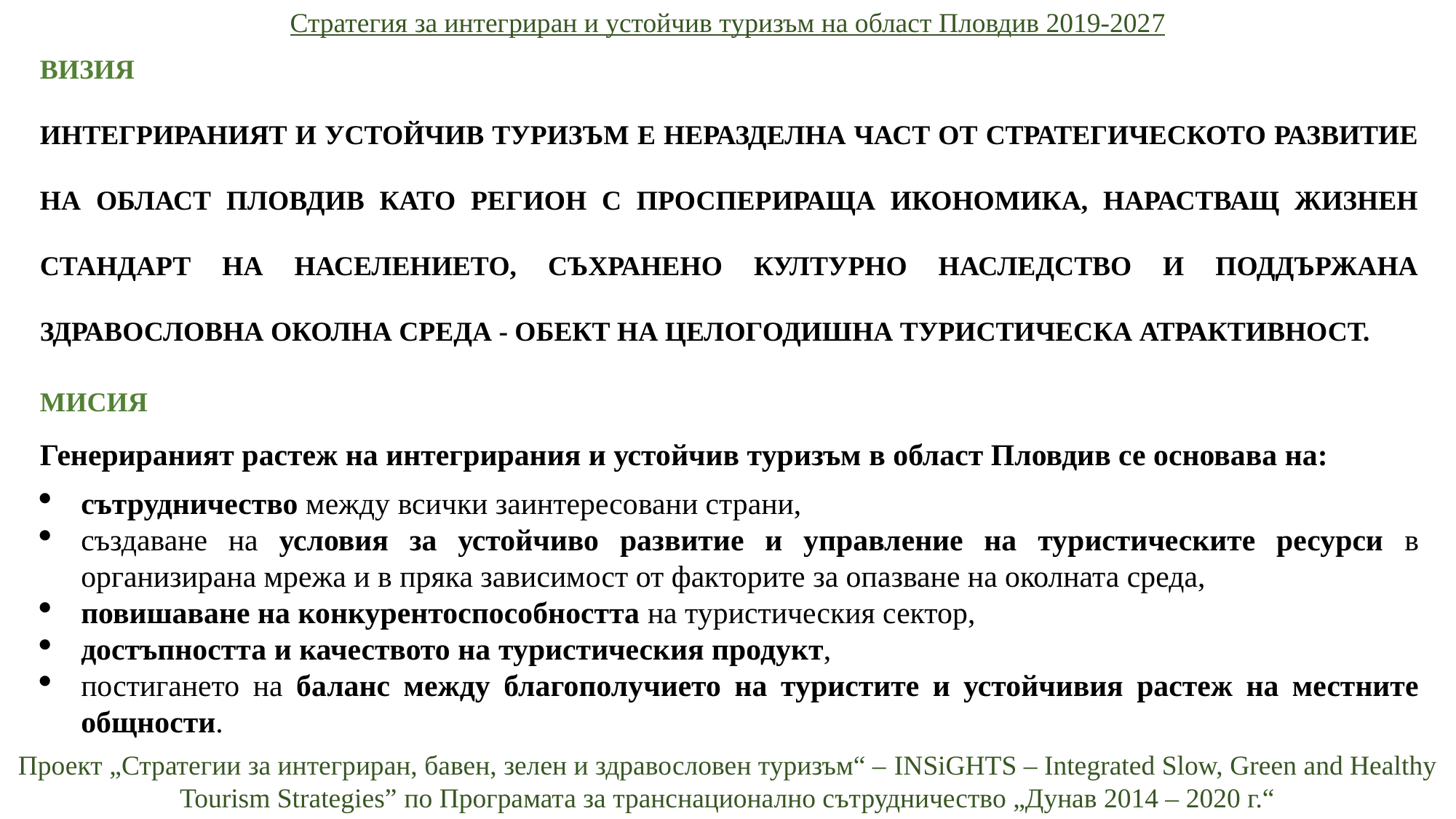

Стратегия за интегриран и устойчив туризъм на област Пловдив 2019-2027
ВИЗИЯ
ИНТЕГРИРАНИЯТ И УСТОЙЧИВ ТУРИЗЪМ Е НЕРАЗДЕЛНА ЧАСТ ОТ СТРАТЕГИЧЕСКОТО РАЗВИТИЕ НА ОБЛАСТ ПЛОВДИВ КАТО РЕГИОН С ПРОСПЕРИРАЩА ИКОНОМИКА, НАРАСТВАЩ ЖИЗНЕН СТАНДАРТ НА НАСЕЛЕНИЕТО, СЪХРАНЕНО КУЛТУРНО НАСЛЕДСТВО И ПОДДЪРЖАНА ЗДРАВОСЛОВНА ОКОЛНА СРЕДА - ОБЕКТ НА ЦЕЛОГОДИШНА ТУРИСТИЧЕСКА АТРАКТИВНОСТ.

МИСИЯ
Генерираният растеж на интегрирания и устойчив туризъм в област Пловдив се основава на:
сътрудничество между всички заинтересовани страни,
създаване на условия за устойчиво развитие и управление на туристическите ресурси в организирана мрежа и в пряка зависимост от факторите за опазване на околната среда,
повишаване на конкурентоспособността на туристическия сектор,
достъпността и качеството на туристическия продукт,
постигането на баланс между благополучието на туристите и устойчивия растеж на местните общности.

Проект „Стратегии за интегриран, бавен, зелен и здравословен туризъм“ – INSiGHTS – Integrated Slow, Green and Healthy Tourism Strategies” по Програмата за транснационално сътрудничество „Дунав 2014 – 2020 г.“